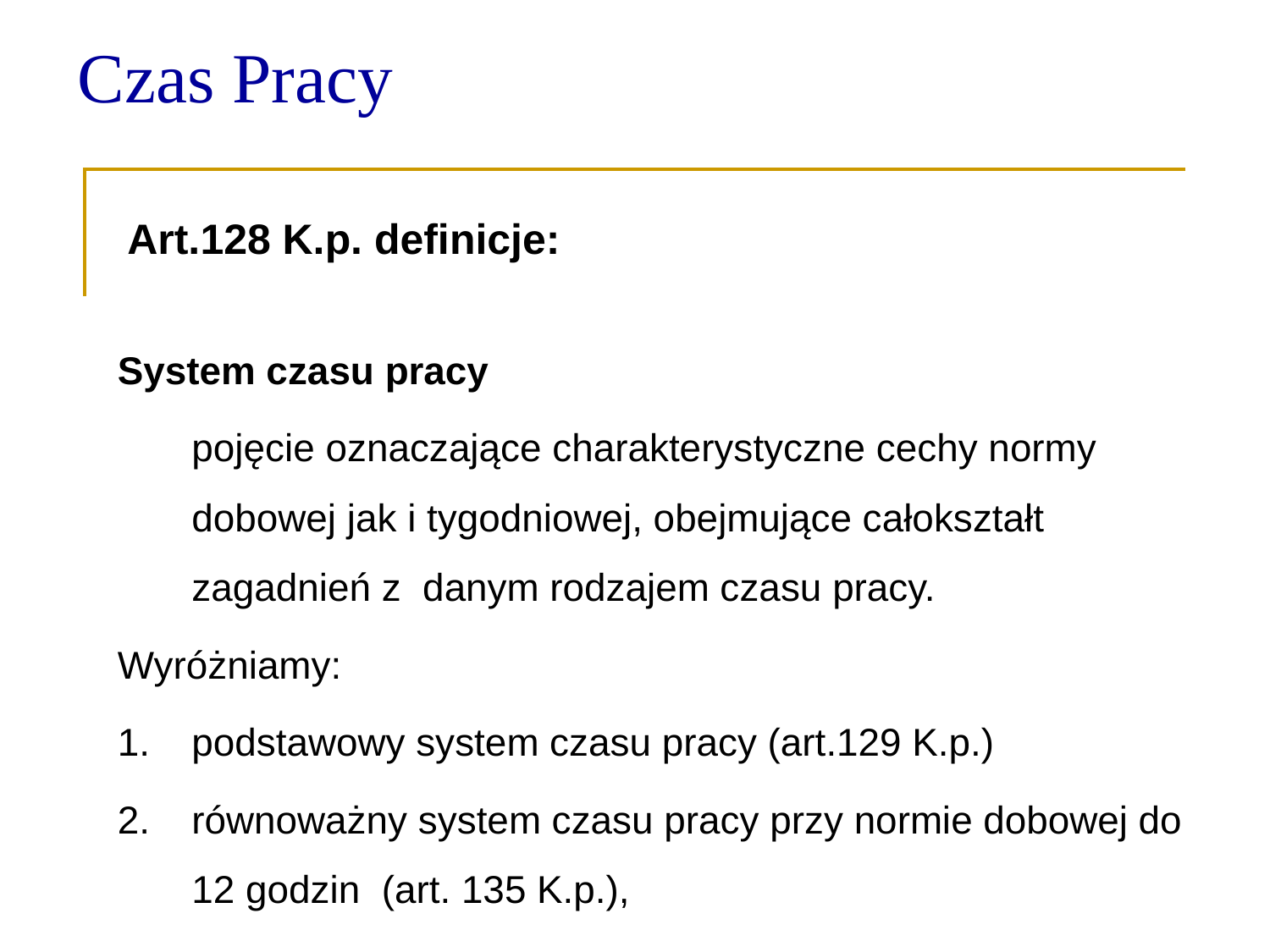

# Czas Pracy
Art.128 K.p. definicje:
System czasu pracy
	pojęcie oznaczające charakterystyczne cechy normy dobowej jak i tygodniowej, obejmujące całokształt zagadnień z  danym rodzajem czasu pracy.
Wyróżniamy:
1.	podstawowy system czasu pracy (art.129 K.p.)
2.	równoważny system czasu pracy przy normie dobowej do 12 godzin  (art. 135 K.p.),